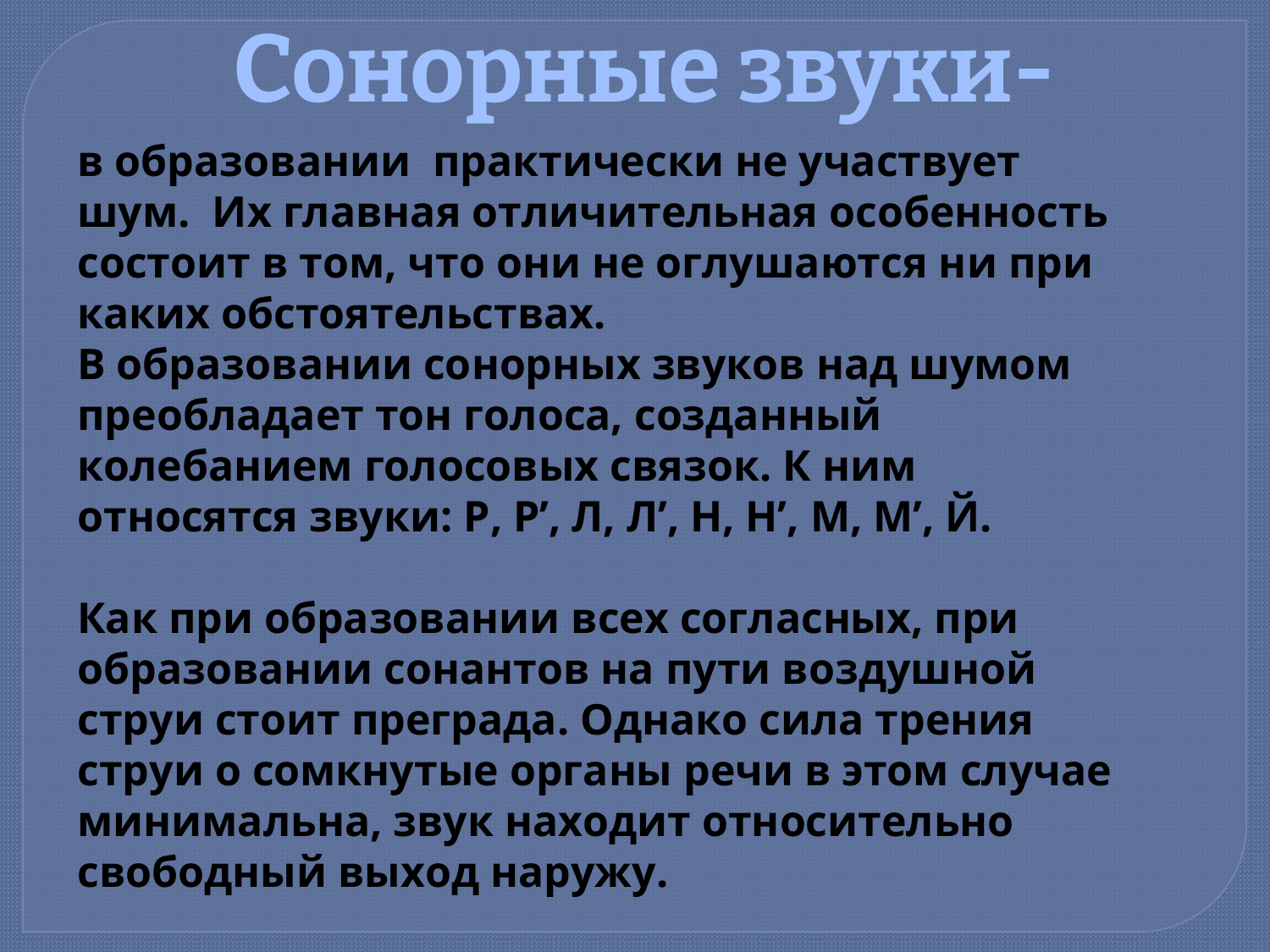

Сонорные звуки-
в образовании  практически не участвует шум.  Их главная отличительная особенность состоит в том, что они не оглушаются ни при каких обстоятельствах.
В образовании сонорных звуков над шумом преобладает тон голоса, созданный колебанием голосовых связок. К ним относятся звуки: Р, Р’, Л, Л’, Н, Н’, М, М’, Й.
Как при образовании всех согласных, при образовании сонантов на пути воздушной струи стоит преграда. Однако сила трения струи о сомкнутые органы речи в этом случае минимальна, звук находит относительно свободный выход наружу.